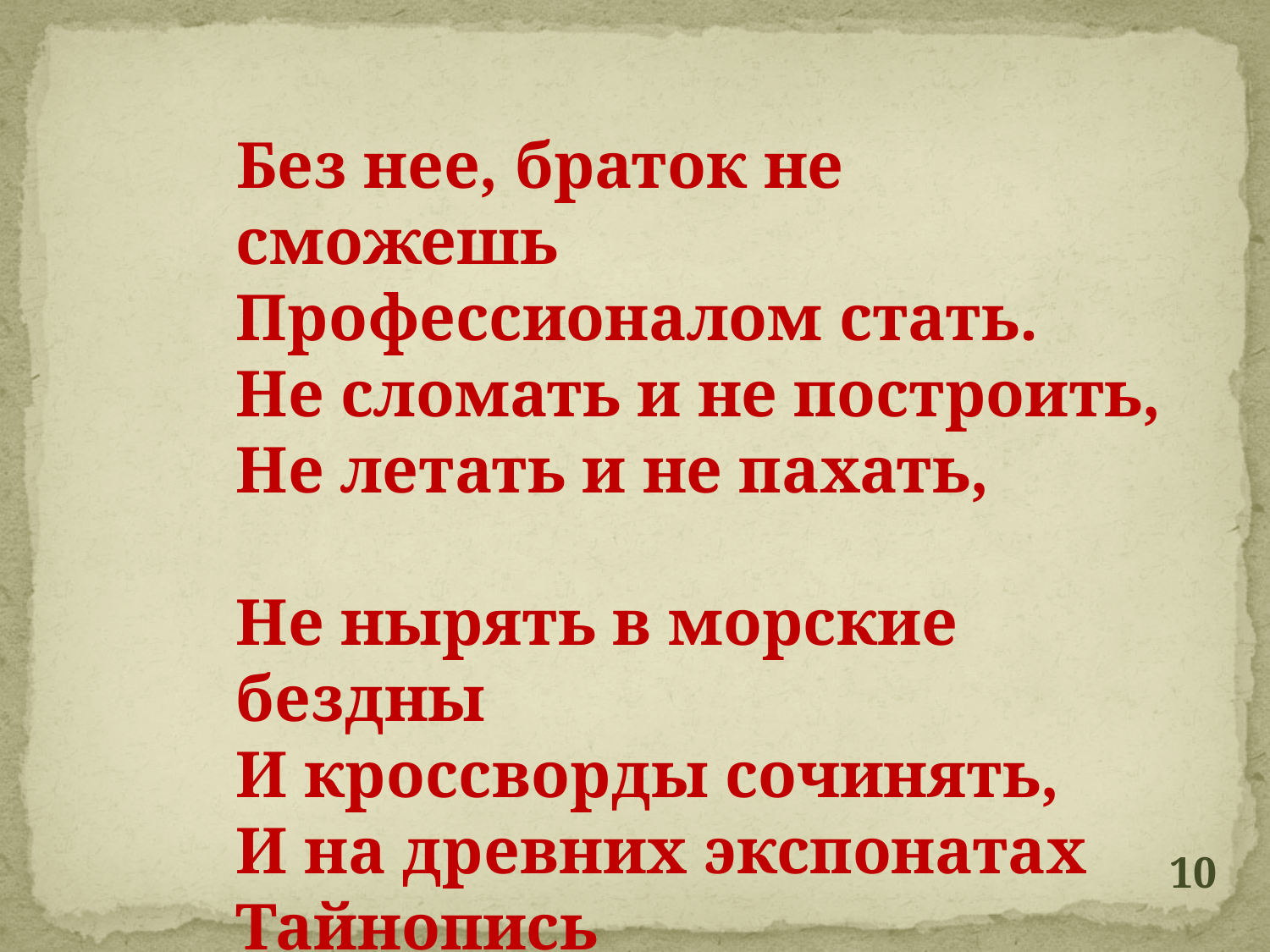

Без нее, браток не сможешь
Профессионалом стать.
Не сломать и не построить,
Не летать и не пахать,

Не нырять в морские бездны
И кроссворды сочинять,
И на древних экспонатах
Тайнопись расшифровать….
10